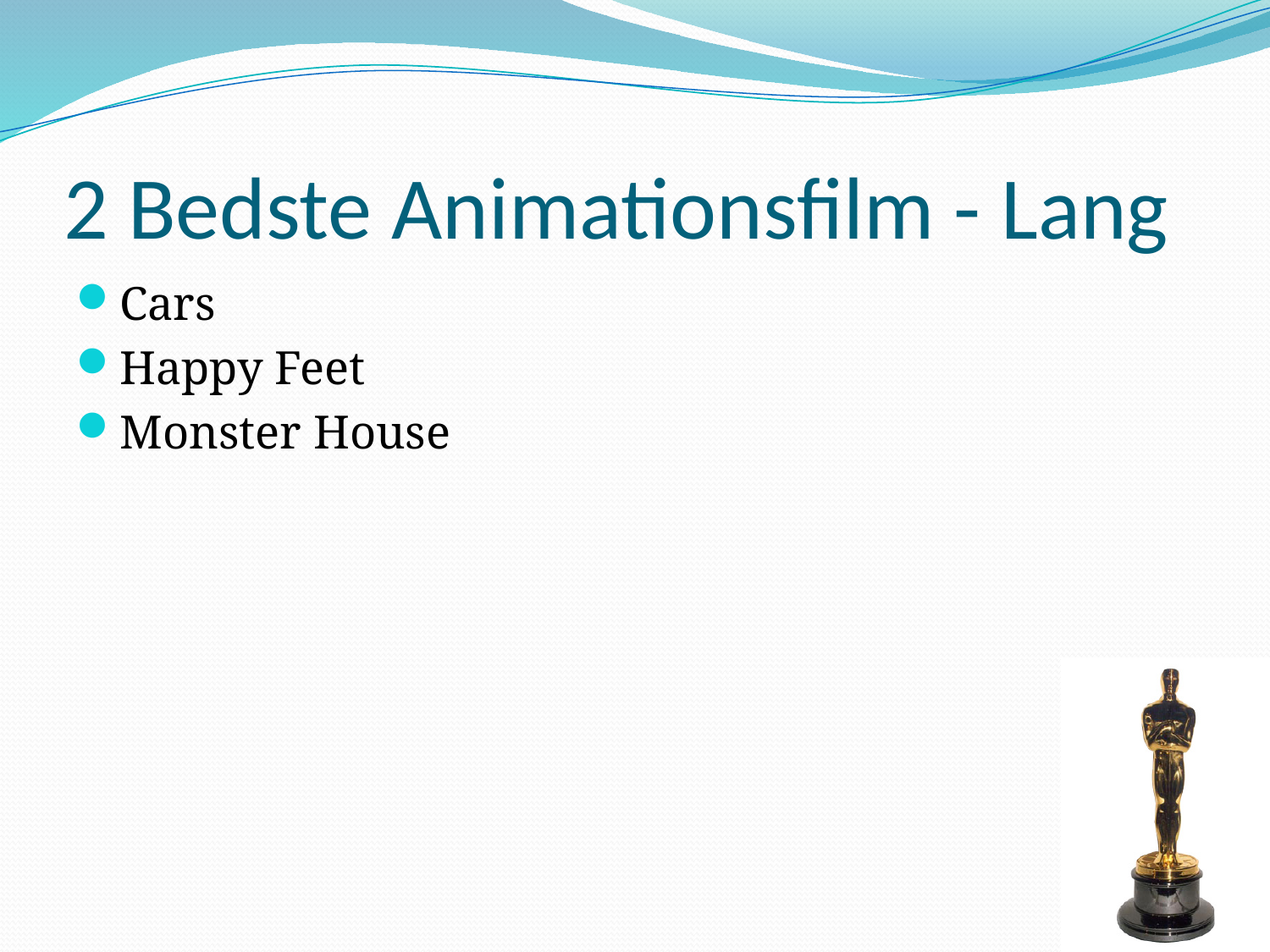

# 2 Bedste Animationsfilm - Lang
Cars
Happy Feet
Monster House